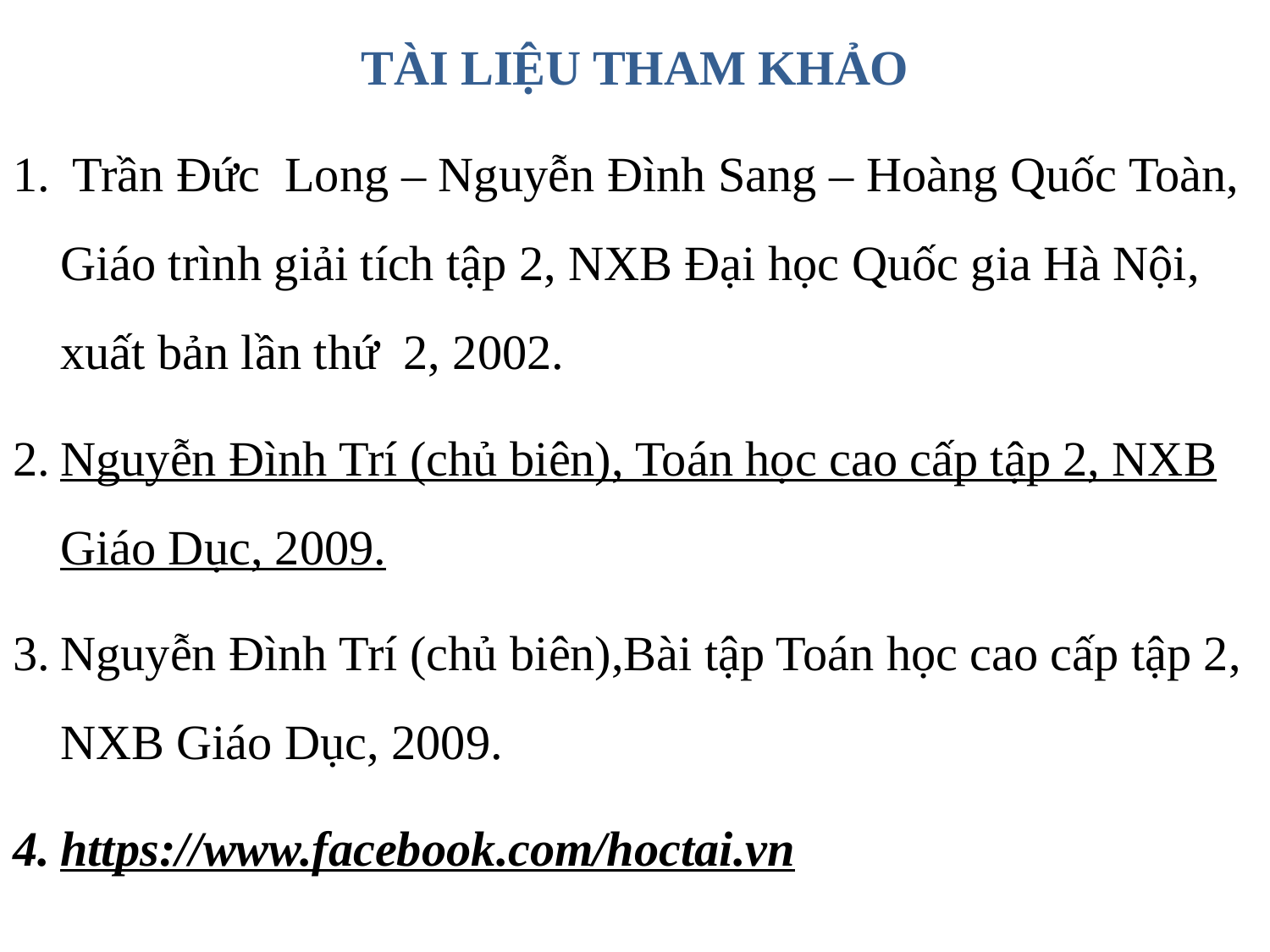

TÀI LIỆU THAM KHẢO
 Trần Đức  Long – Nguyễn Đình Sang – Hoàng Quốc Toàn, Giáo trình giải tích tập 2, NXB Đại học Quốc gia Hà Nội, xuất bản lần thứ  2, 2002.
Nguyễn Đình Trí (chủ biên), Toán học cao cấp tập 2, NXB Giáo Dục, 2009.
Nguyễn Đình Trí (chủ biên),Bài tập Toán học cao cấp tập 2, NXB Giáo Dục, 2009.
https://www.facebook.com/hoctai.vn